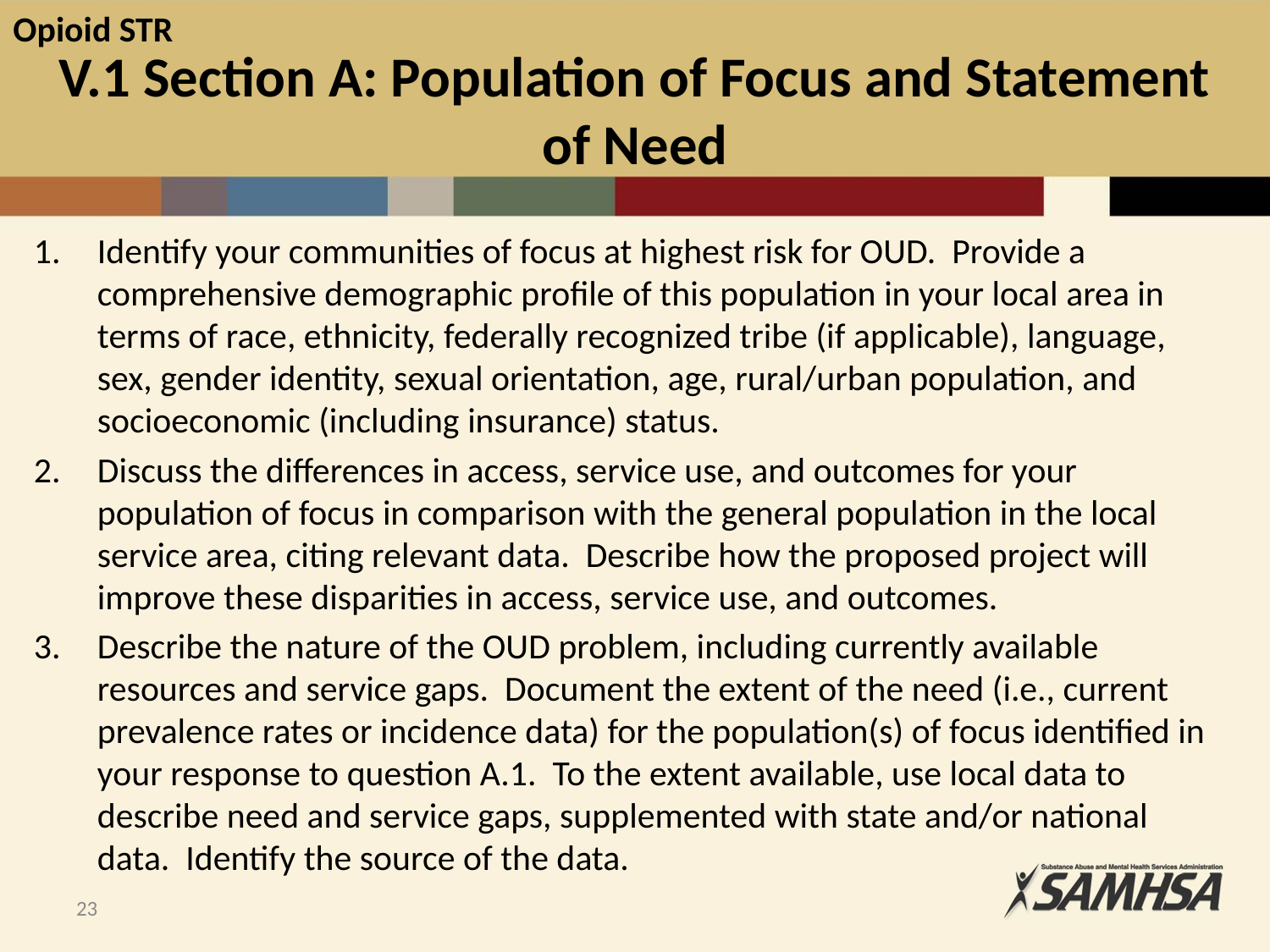

# V.1 Section A: Population of Focus and Statement of Need
Identify your communities of focus at highest risk for OUD.  Provide a comprehensive demographic profile of this population in your local area in terms of race, ethnicity, federally recognized tribe (if applicable), language, sex, gender identity, sexual orientation, age, rural/urban population, and socioeconomic (including insurance) status.
Discuss the differences in access, service use, and outcomes for your population of focus in comparison with the general population in the local service area, citing relevant data.  Describe how the proposed project will improve these disparities in access, service use, and outcomes.
Describe the nature of the OUD problem, including currently available resources and service gaps.  Document the extent of the need (i.e., current prevalence rates or incidence data) for the population(s) of focus identified in your response to question A.1.  To the extent available, use local data to describe need and service gaps, supplemented with state and/or national data.  Identify the source of the data.
23